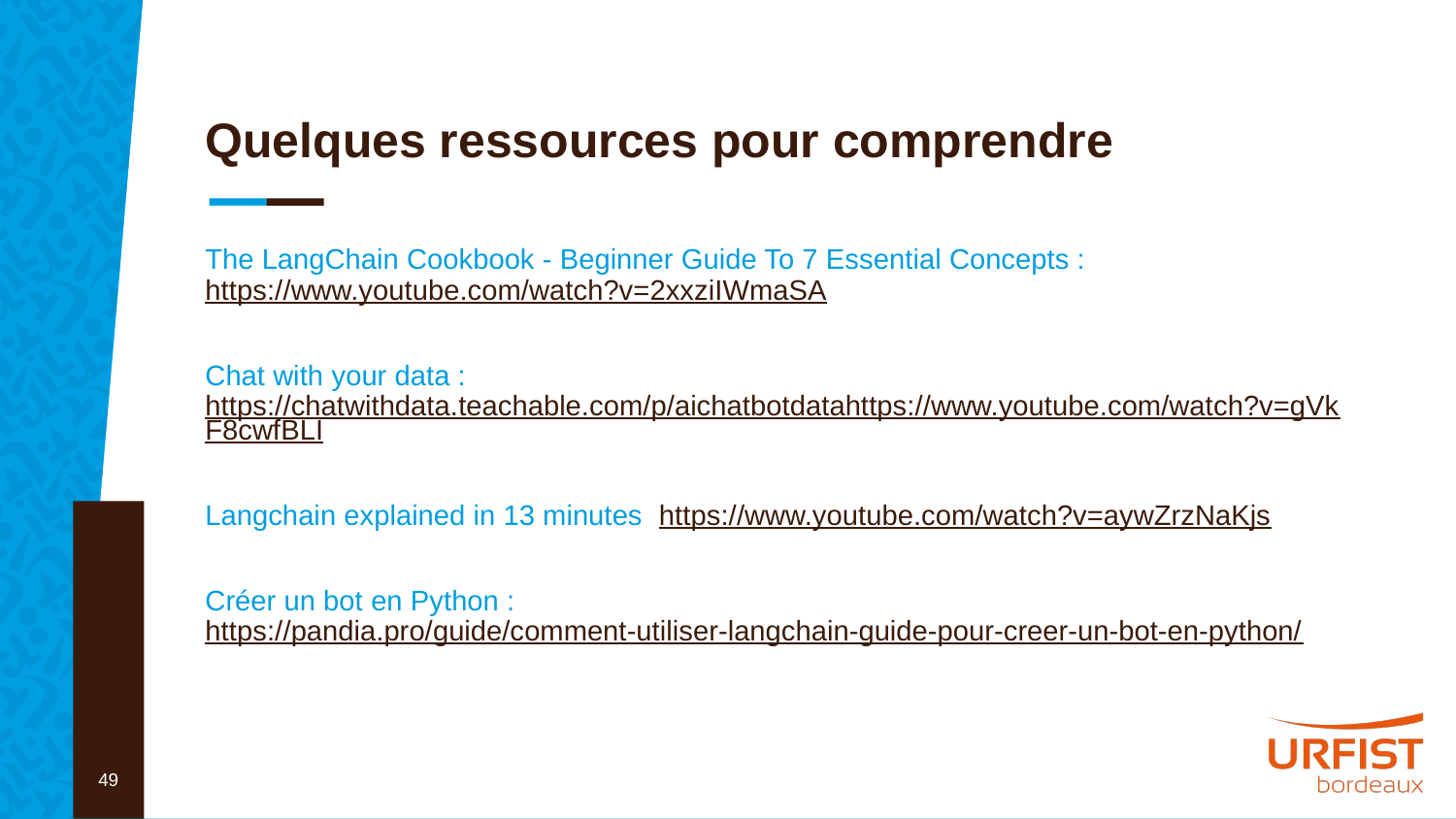

# Quelques ressources pour comprendre
The LangChain Cookbook - Beginner Guide To 7 Essential Concepts : https://www.youtube.com/watch?v=2xxziIWmaSA

Chat with your data : https://chatwithdata.teachable.com/p/aichatbotdatahttps://www.youtube.com/watch?v=gVkF8cwfBLI

Langchain explained in 13 minutes  https://www.youtube.com/watch?v=aywZrzNaKjs

Créer un bot en Python : https://pandia.pro/guide/comment-utiliser-langchain-guide-pour-creer-un-bot-en-python/

49